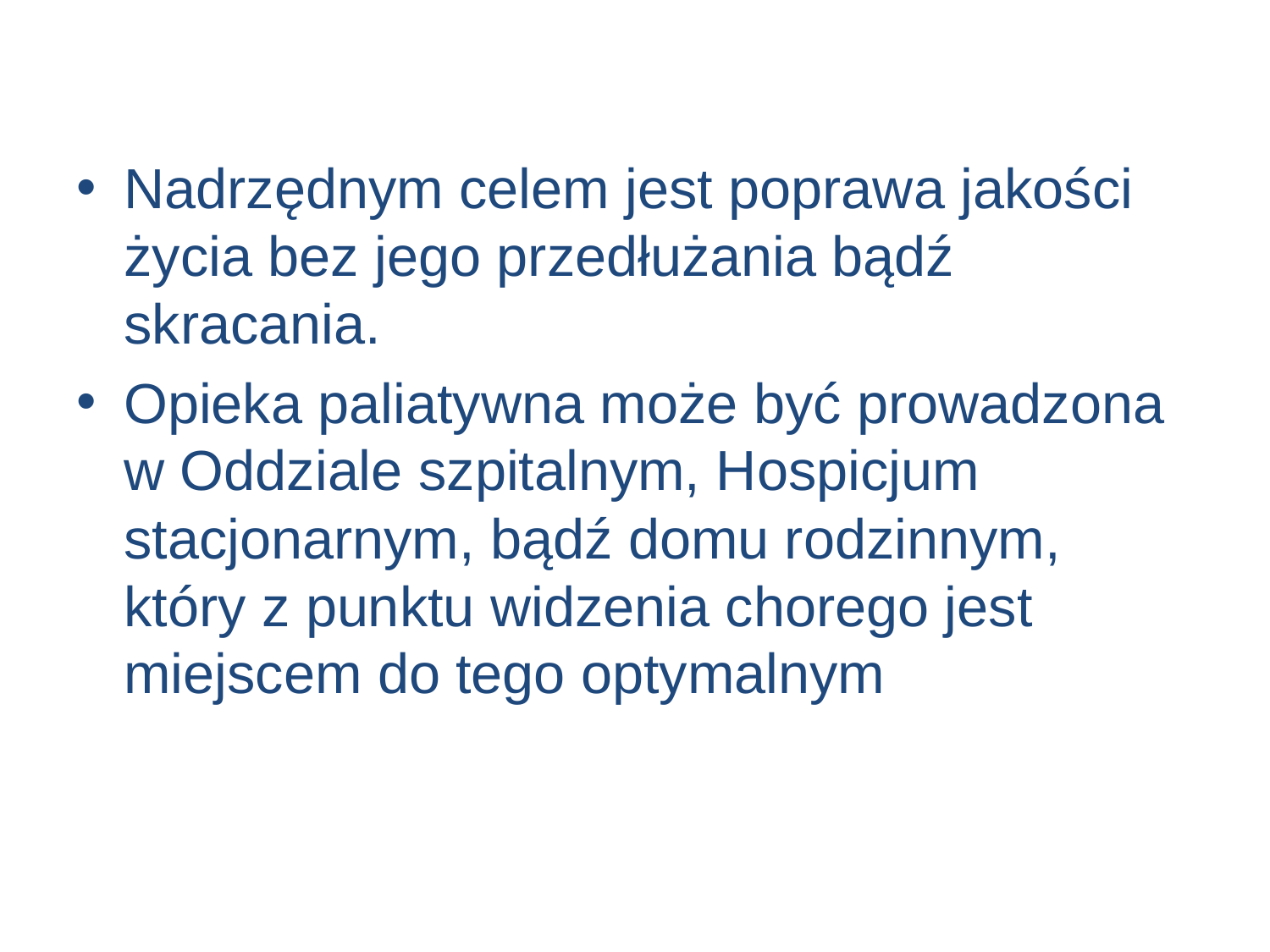

#
Nadrzędnym celem jest poprawa jakości życia bez jego przedłużania bądź skracania.
Opieka paliatywna może być prowadzona w Oddziale szpitalnym, Hospicjum stacjonarnym, bądź domu rodzinnym, który z punktu widzenia chorego jest miejscem do tego optymalnym